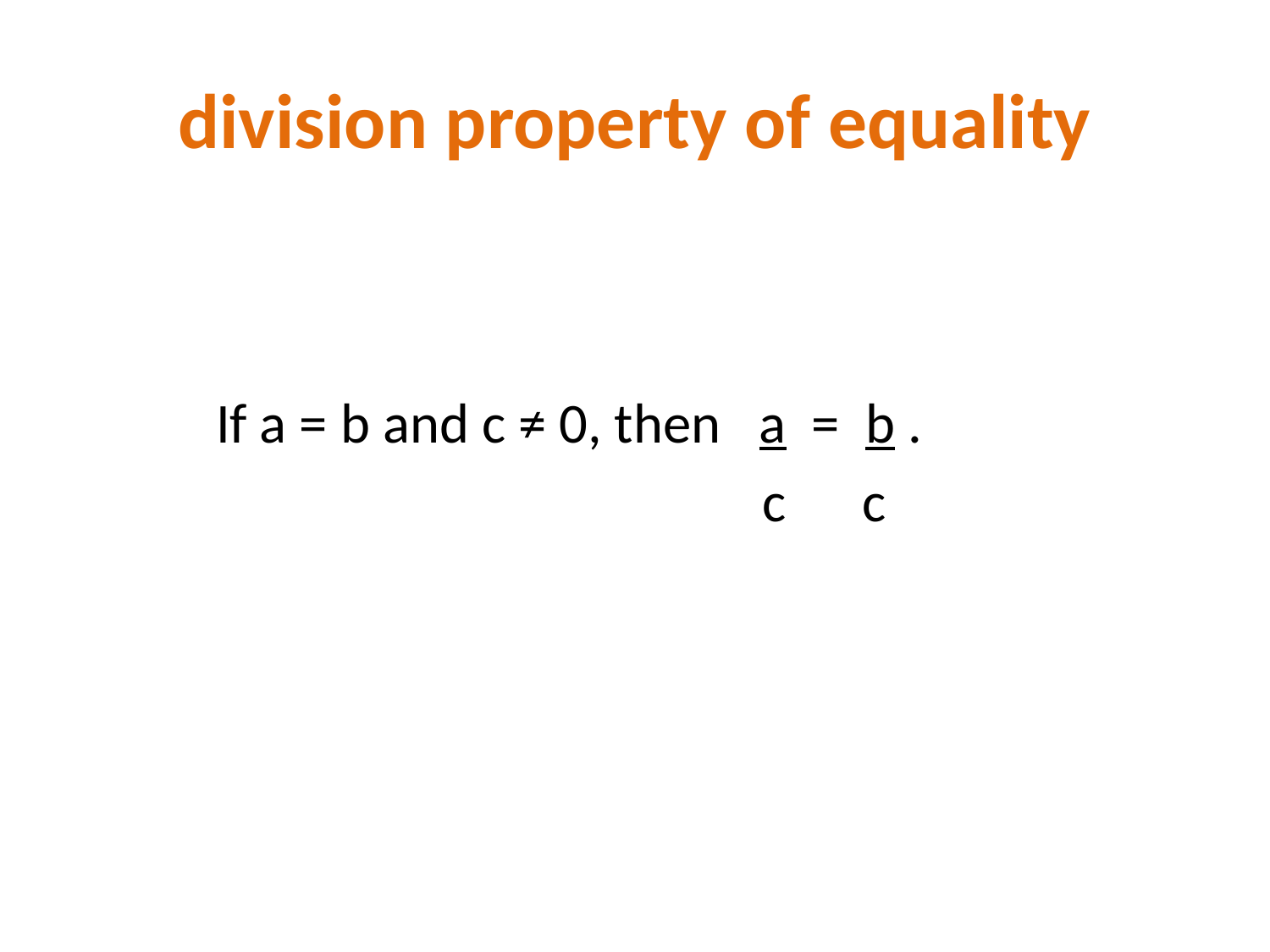

# division property of equality

           If a = b and c ≠ 0, then   a  =  b .
                                                      c      c